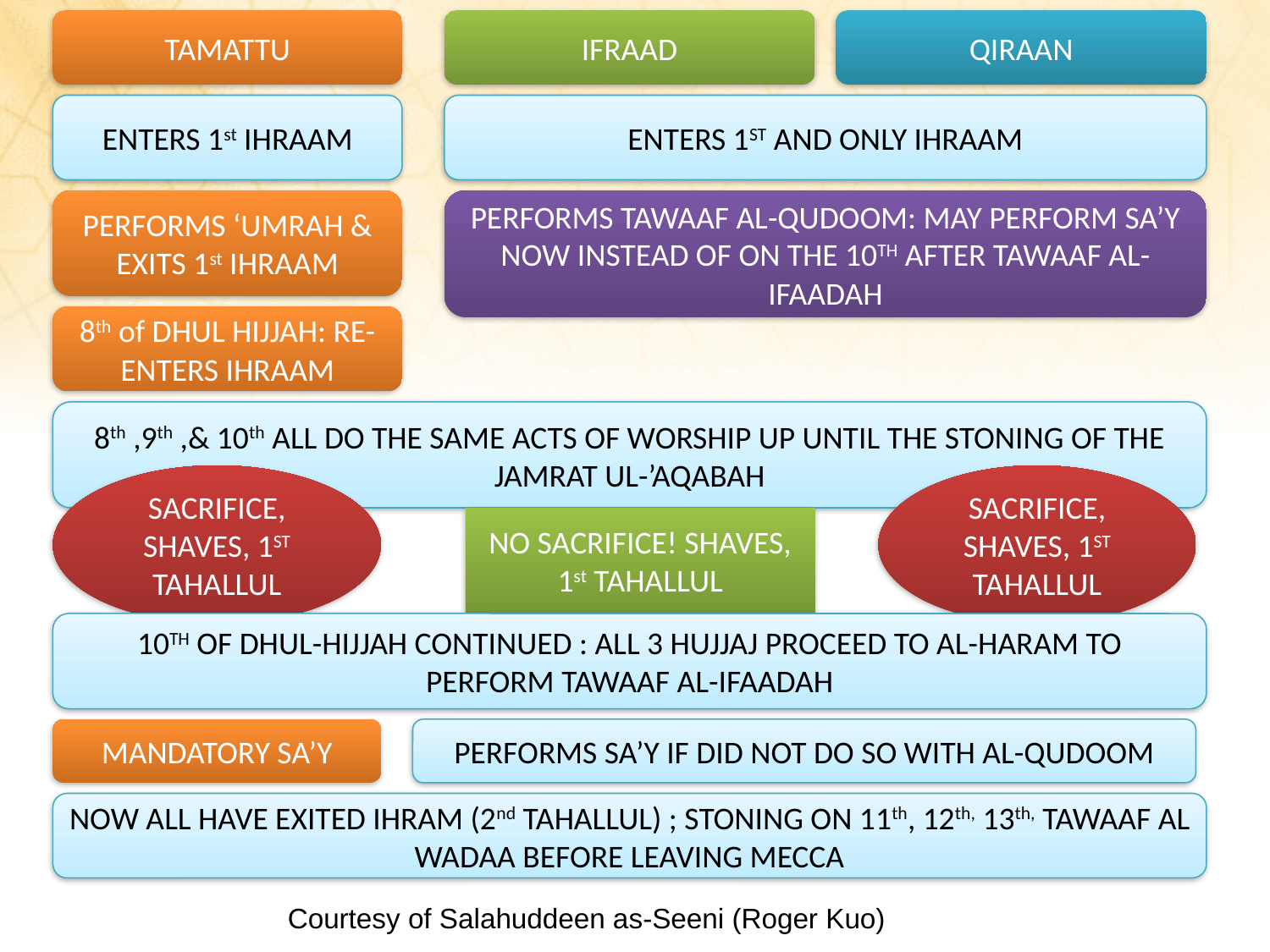

TAMATTU
IFRAAD
QIRAAN
ENTERS 1st IHRAAM
ENTERS 1ST AND ONLY IHRAAM
PERFORMS ‘UMRAH & EXITS 1st IHRAAM
PERFORMS TAWAAF AL-QUDOOM: MAY PERFORM SA’Y NOW INSTEAD OF ON THE 10TH AFTER TAWAAF AL-IFAADAH
8th of DHUL HIJJAH: RE-ENTERS IHRAAM
8th ,9th ,& 10th ALL DO THE SAME ACTS OF WORSHIP UP UNTIL THE STONING OF THE JAMRAT UL-’AQABAH
SACRIFICE, SHAVES, 1ST TAHALLUL
SACRIFICE, SHAVES, 1ST TAHALLUL
NO SACRIFICE! SHAVES, 1st TAHALLUL
10TH OF DHUL-HIJJAH CONTINUED : ALL 3 HUJJAJ PROCEED TO AL-HARAM TO PERFORM TAWAAF AL-IFAADAH
MANDATORY SA’Y
PERFORMS SA’Y IF DID NOT DO SO WITH AL-QUDOOM
NOW ALL HAVE EXITED IHRAM (2nd TAHALLUL) ; STONING ON 11th, 12th, 13th, TAWAAF AL WADAA BEFORE LEAVING MECCA
Courtesy of Salahuddeen as-Seeni (Roger Kuo)